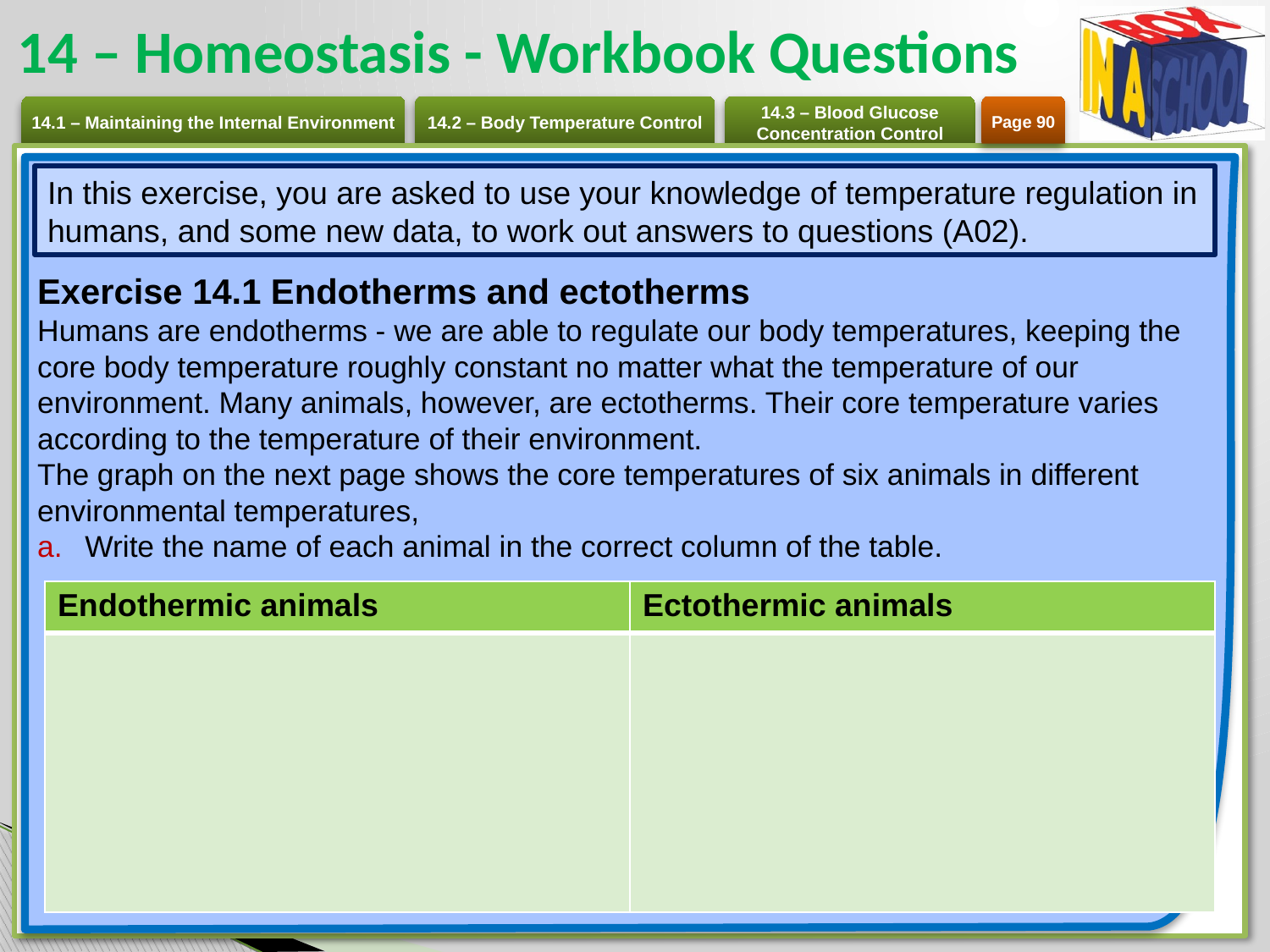

# 14 – Homeostasis - Workbook Questions
Page 90

Exercise 14.1 Endotherms and ectotherms
Humans are endotherms - we are able to regulate our body temperatures, keeping the core body temperature roughly constant no matter what the temperature of our environment. Many animals, however, are ectotherms. Their core temperature varies according to the temperature of their environment.
The graph on the next page shows the core temperatures of six animals in different environmental temperatures,
Write the name of each animal in the correct column of the table.
In this exercise, you are asked to use your knowledge of temperature regulation in humans, and some new data, to work out answers to questions (A02).
| Endothermic animals | Ectothermic animals |
| --- | --- |
|  |  |